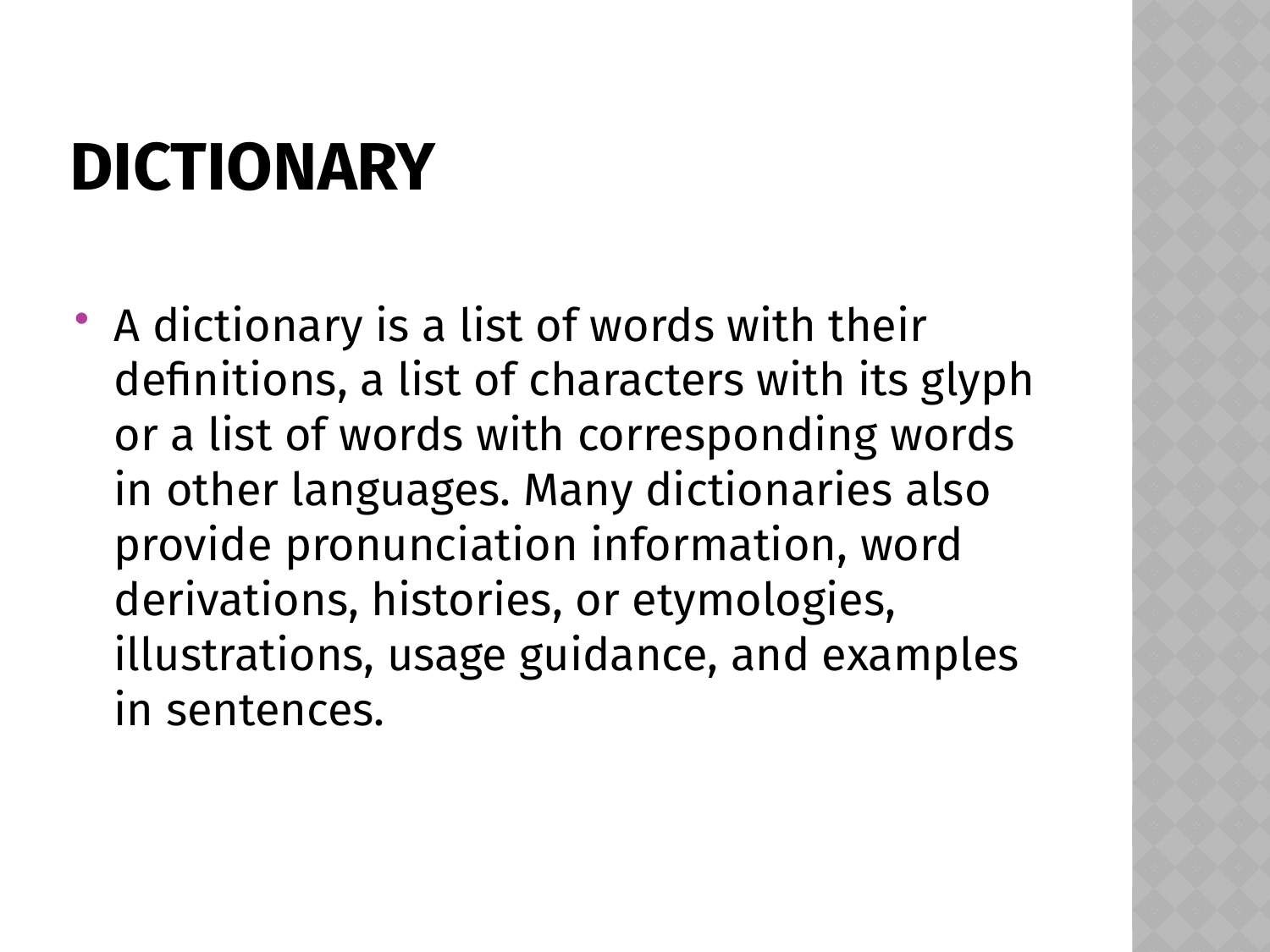

# Dictionary

A dictionary is a list of words with their definitions, a list of characters with its glyph or a list of words with corresponding words in other languages. Many dictionaries also provide pronunciation information, word derivations, histories, or etymologies, illustrations, usage guidance, and examples in sentences.